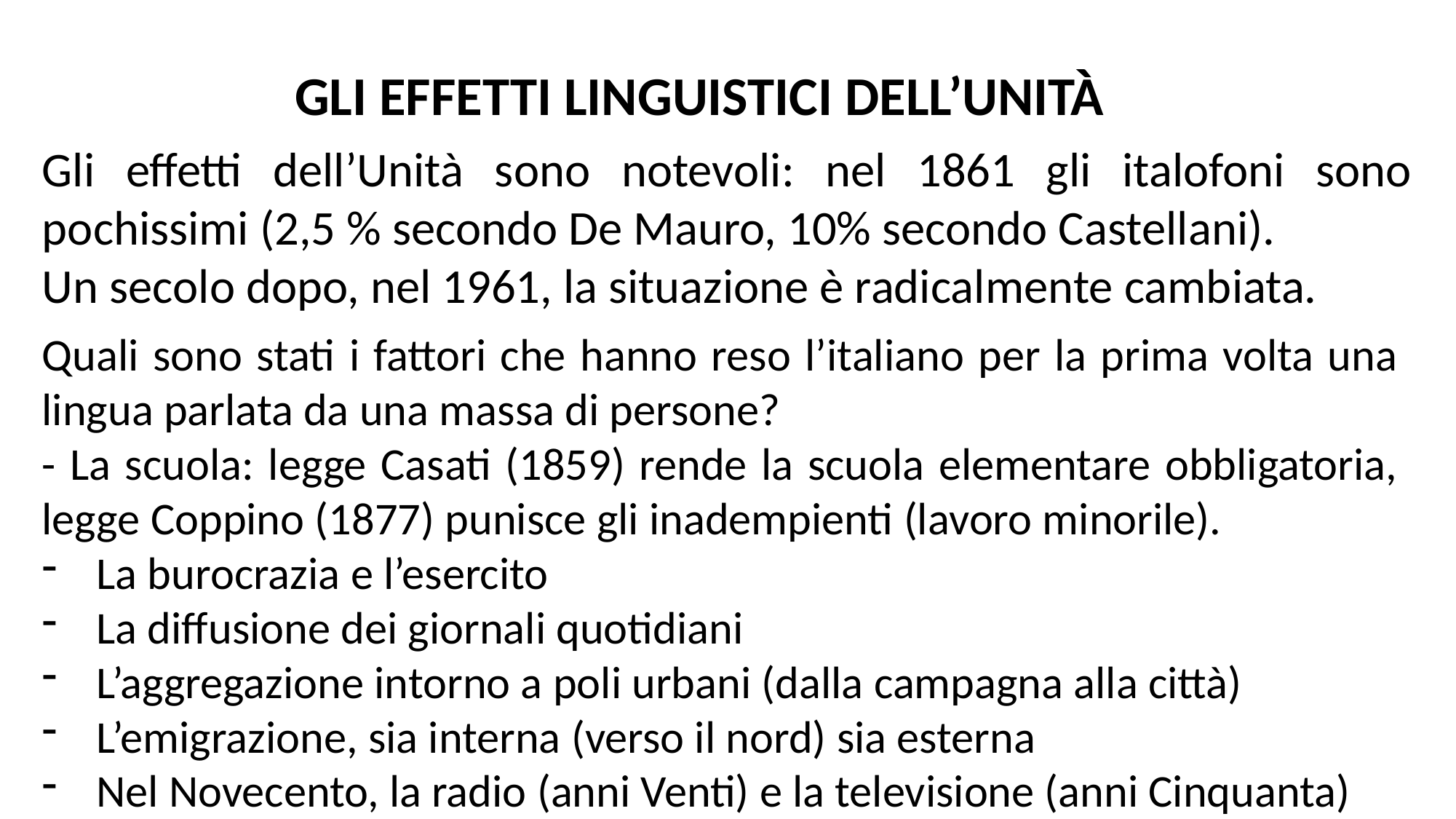

GLI EFFETTI LINGUISTICI DELL’UNITÀ
Gli effetti dell’Unità sono notevoli: nel 1861 gli italofoni sono pochissimi (2,5 % secondo De Mauro, 10% secondo Castellani).
Un secolo dopo, nel 1961, la situazione è radicalmente cambiata.
Quali sono stati i fattori che hanno reso l’italiano per la prima volta una lingua parlata da una massa di persone?
- La scuola: legge Casati (1859) rende la scuola elementare obbligatoria, legge Coppino (1877) punisce gli inadempienti (lavoro minorile).
La burocrazia e l’esercito
La diffusione dei giornali quotidiani
L’aggregazione intorno a poli urbani (dalla campagna alla città)
L’emigrazione, sia interna (verso il nord) sia esterna
Nel Novecento, la radio (anni Venti) e la televisione (anni Cinquanta)